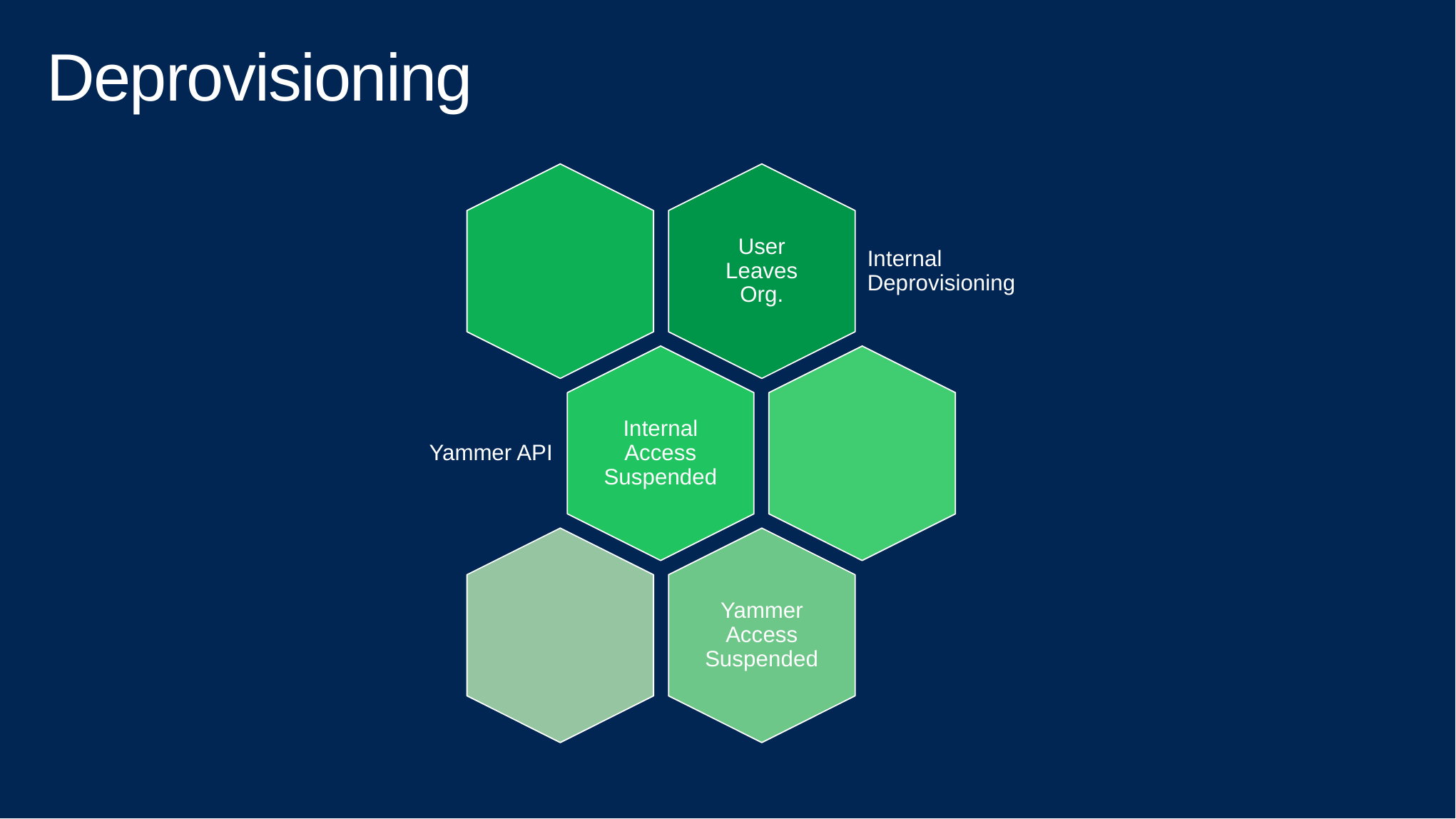

# Deprovisioning
User Leaves Org.
Internal Deprovisioning

Internal Access Suspended
Yammer API

Yammer Access Suspended